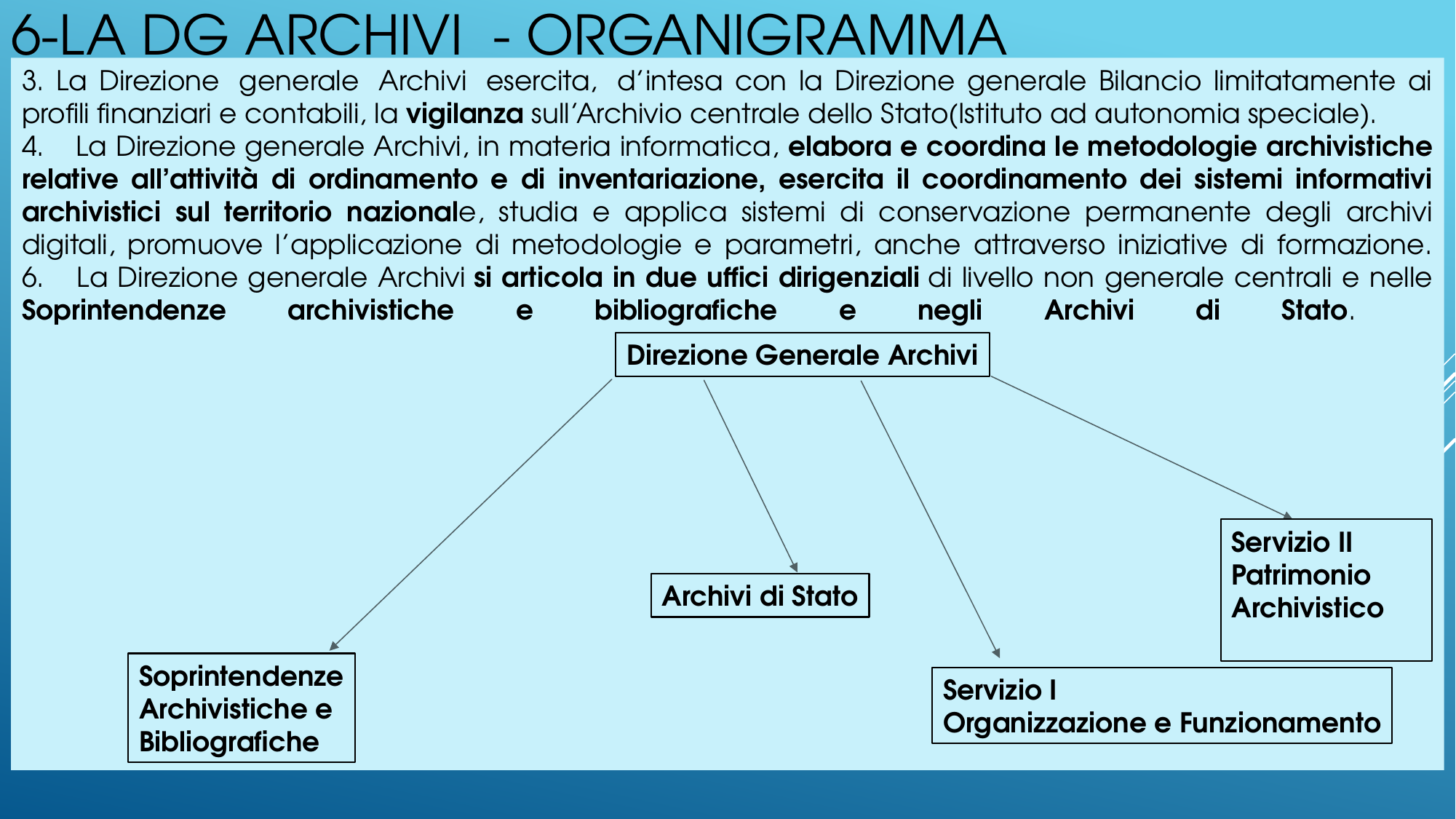

# 6-LA Dg archivi  - organigramma
3. La Direzione  generale  Archivi  esercita,  d’intesa con la Direzione generale Bilancio limitatamente ai profili finanziari e contabili, la vigilanza sull’Archivio centrale dello Stato(Istituto ad autonomia speciale).
4.    La Direzione generale Archivi, in materia informatica, elabora e coordina le metodologie archivistiche relative all’attività di ordinamento e di inventariazione, esercita il coordinamento dei sistemi informativi archivistici sul territorio nazionale, studia e applica sistemi di conservazione permanente degli archivi digitali, promuove l’applicazione di metodologie e parametri, anche attraverso iniziative di formazione.
6.    La Direzione generale Archivi si articola in due uffici dirigenziali di livello non generale centrali e nelle
Soprintendenze archivistiche e bibliografiche e negli Archivi di Stato.

Direzione Generale Archivi
Servizio II
Patrimonio
Archivistico

Archivi di Stato
Soprintendenze
Archivistiche e
Bibliografiche
Servizio I
Organizzazione e Funzionamento
Digital Library